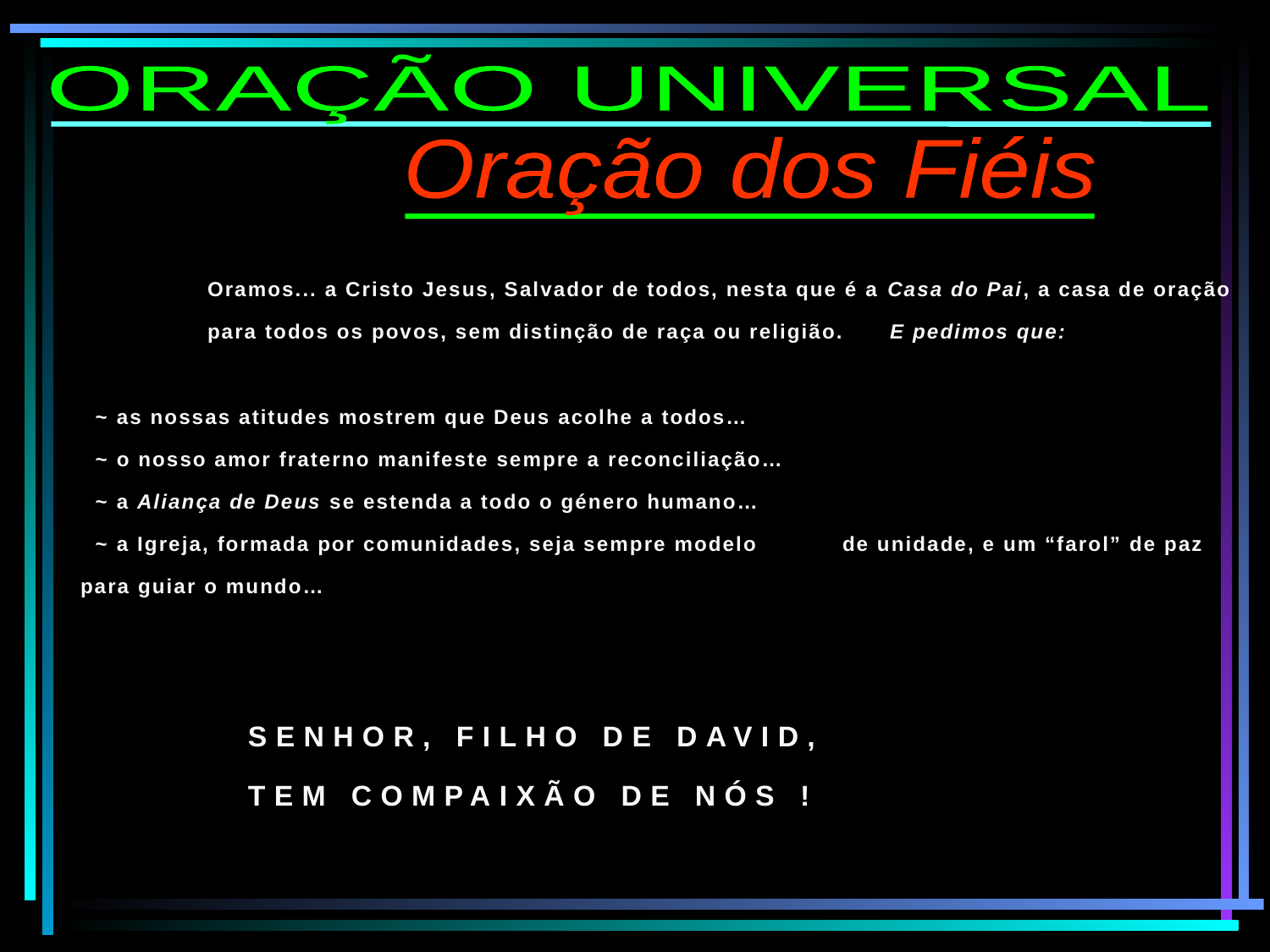

ORAÇÃO UNIVERSAL

Oração dos Fiéis

Oramos... a Cristo Jesus, Salvador de todos, nesta que é a Casa do Pai, a casa de oração para todos os povos, sem distinção de raça ou religião.      E pedimos que:

  ~ as nossas atitudes mostrem que Deus acolhe a todos…
  ~ o nosso amor fraterno manifeste sempre a reconciliação…
  ~ a Aliança de Deus se estenda a todo o género humano…
  ~ a Igreja, formada por comunidades, seja sempre modelo 	de unidade, e um “farol” de paz para guiar o mundo…

Senhor, filho de David,
Tem compaixão de nós !